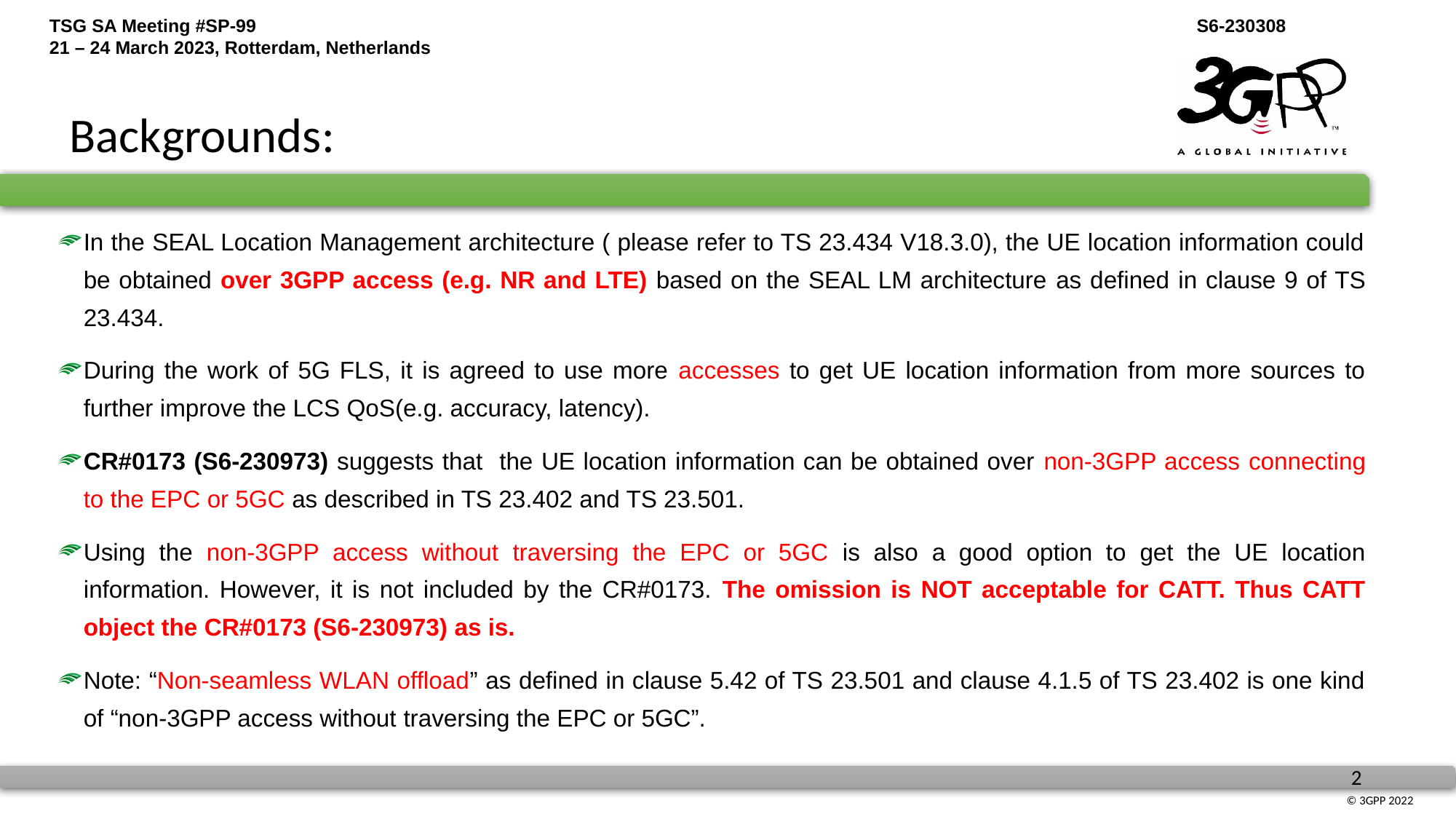

# Backgrounds:
In the SEAL Location Management architecture ( please refer to TS 23.434 V18.3.0), the UE location information could be obtained over 3GPP access (e.g. NR and LTE) based on the SEAL LM architecture as defined in clause 9 of TS 23.434.
During the work of 5G FLS, it is agreed to use more accesses to get UE location information from more sources to further improve the LCS QoS(e.g. accuracy, latency).
CR#0173 (S6-230973) suggests that  the UE location information can be obtained over non-3GPP access connecting to the EPC or 5GC as described in TS 23.402 and TS 23.501.
Using the non-3GPP access without traversing the EPC or 5GC is also a good option to get the UE location information. However, it is not included by the CR#0173. The omission is NOT acceptable for CATT. Thus CATT object the CR#0173 (S6-230973) as is.
Note: “Non-seamless WLAN offload” as defined in clause 5.42 of TS 23.501 and clause 4.1.5 of TS 23.402 is one kind of “non-3GPP access without traversing the EPC or 5GC”.